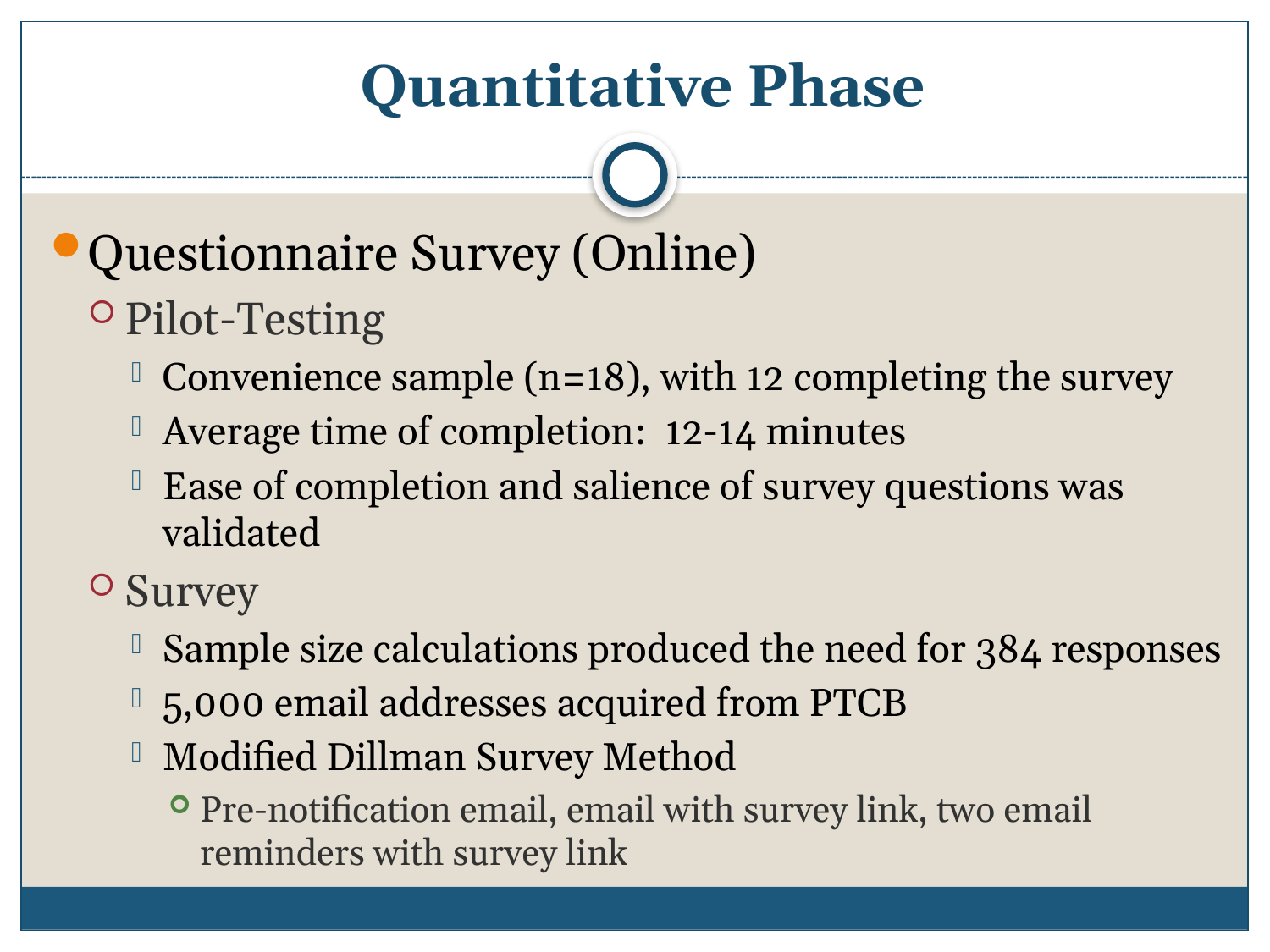

# Quantitative Phase
Questionnaire Survey (Online)
Pilot-Testing
Convenience sample (n=18), with 12 completing the survey
Average time of completion:  12-14 minutes
Ease of completion and salience of survey questions was validated
Survey
Sample size calculations produced the need for 384 responses
5,000 email addresses acquired from PTCB
Modified Dillman Survey Method
Pre-notification email, email with survey link, two email reminders with survey link